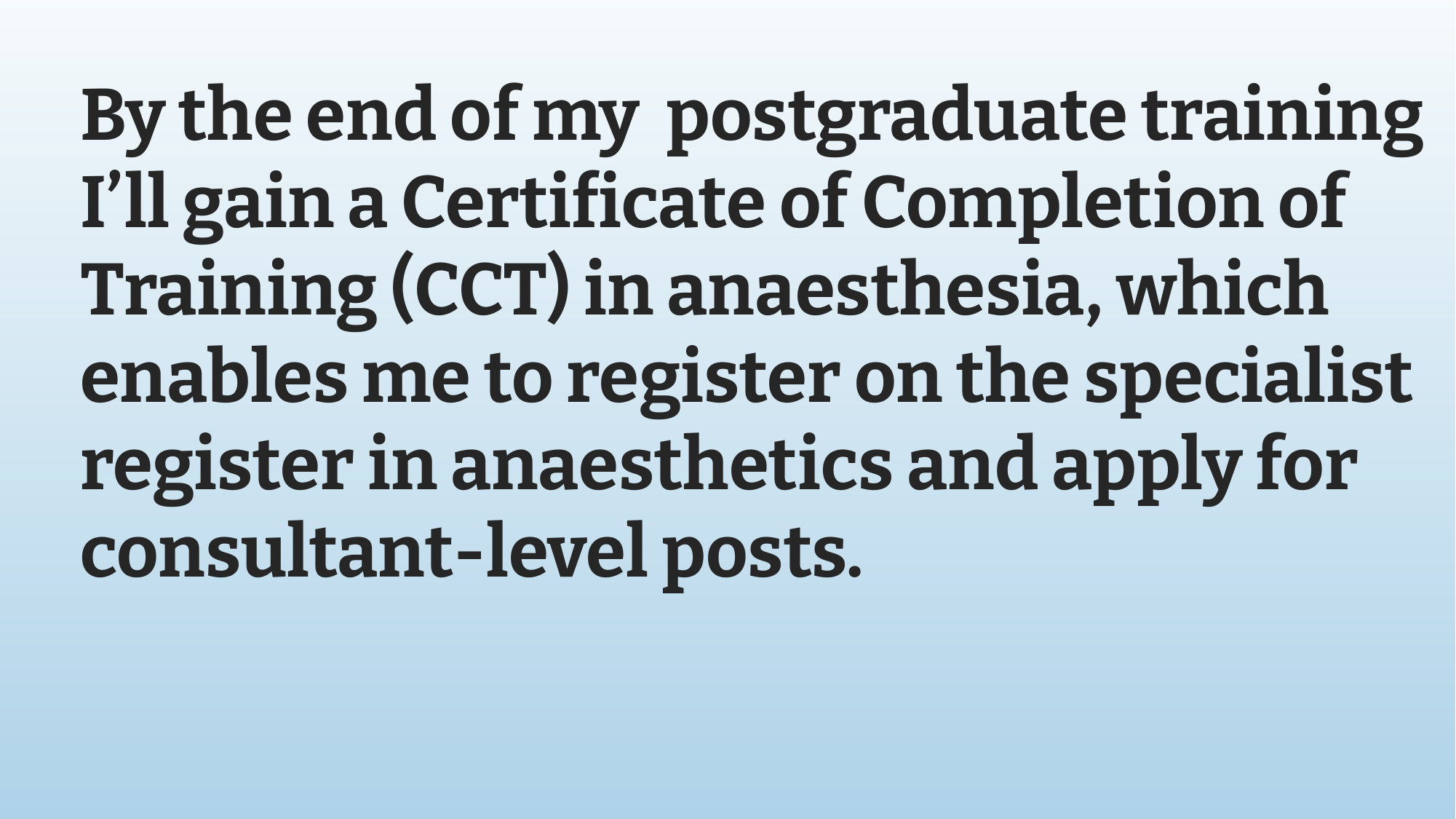

By the end of my  postgraduate training I’ll gain a Certificate of Completion of Training (CCT) in anaesthesia, which enables me to register on the specialist register in anaesthetics and apply for consultant-level posts.